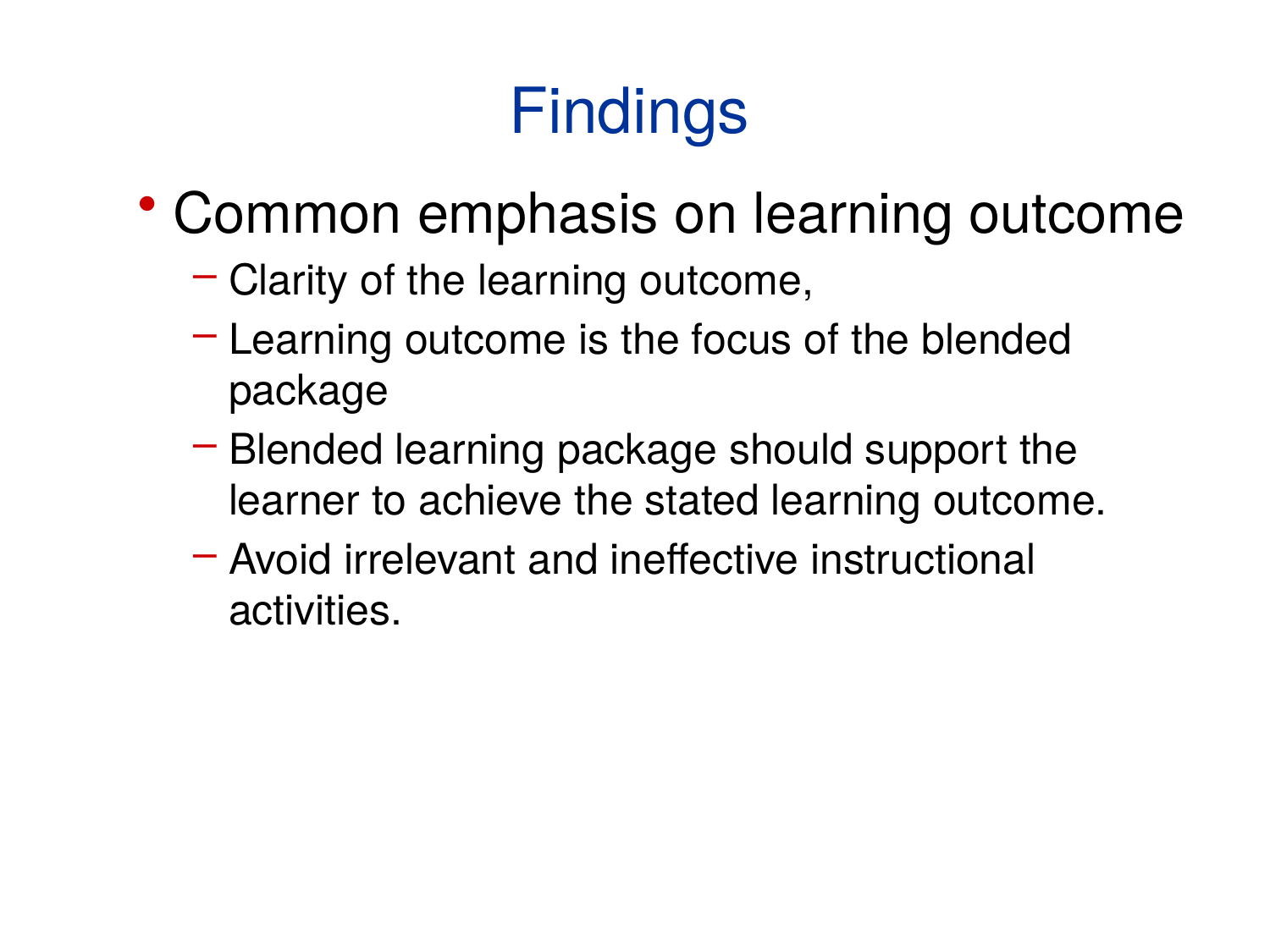

Findings

Common emphasis on learning outcome
Clarity of the learning outcome,
Learning outcome is the focus of the blended package
Blended learning package should support the learner to achieve the stated learning outcome.
Avoid irrelevant and ineffective instructional activities.